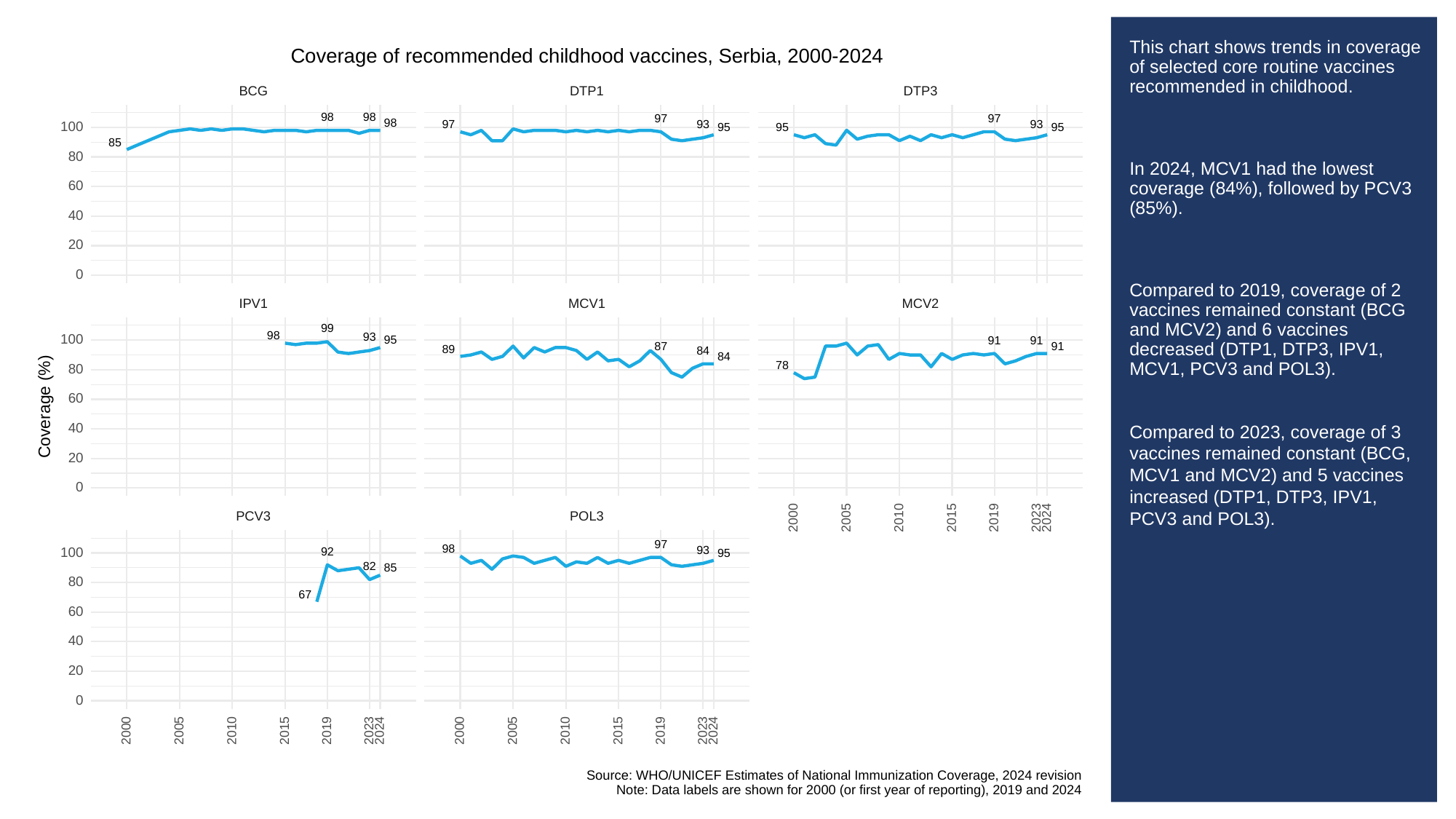

# This chart shows trends in coverage of selected core routine vaccines recommended in childhood.

In 2024, MCV1 had the lowest coverage (84%), followed by PCV3 (85%).

Compared to 2019, coverage of 2 vaccines remained constant (BCG and MCV2) and 6 vaccines decreased (DTP1, DTP3, IPV1, MCV1, PCV3 and POL3).

Compared to 2023, coverage of 3 vaccines remained constant (BCG, MCV1 and MCV2) and 5 vaccines increased (DTP1, DTP3, IPV1, PCV3 and POL3).

Coverage of recommended childhood vaccines, Serbia, 2000-2024
BCG
DTP3
DTP1

98
98
97
97
98
97
93
93
100
95
95
95

85

80

60

40

20

0

MCV1
MCV2
IPV1

99

98
93
100
95
91
91

91
87

89

84
84

78
80

60
Coverage (%)

40

20

0

POL3
PCV3
2023
2000
2005
2010
2015
2019
2024

97
98
93
100
92
95

82
85

80

67

60

40

20

0

2023
2023
2000
2005
2010
2015
2019
2024
2000
2005
2010
2015
2019
2024
Source: WHO/UNICEF Estimates of National Immunization Coverage, 2024 revision
Note: Data labels are shown for 2000 (or first year of reporting), 2019 and 2024